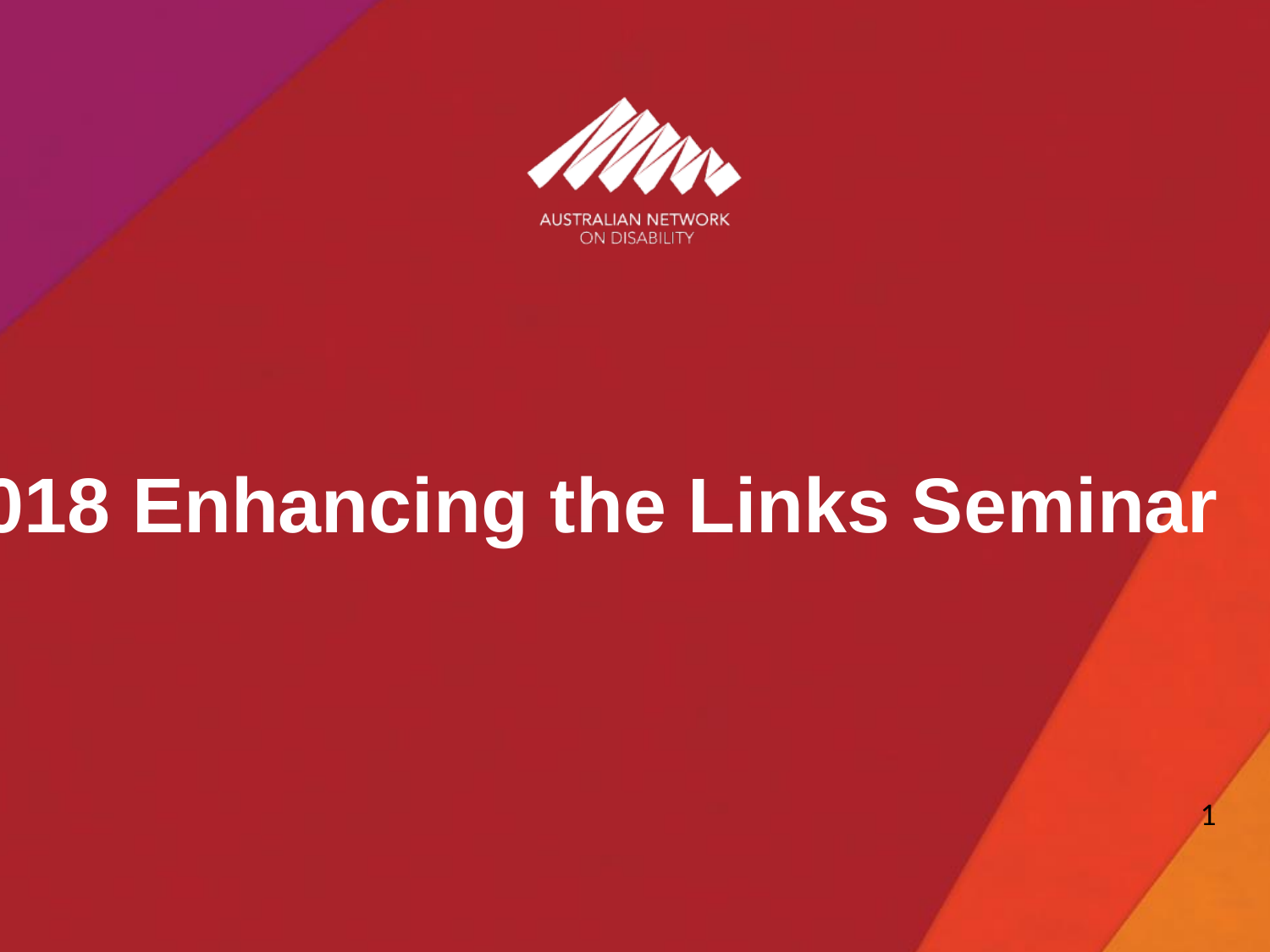

# 2018 Enhancing the Links Seminar
1